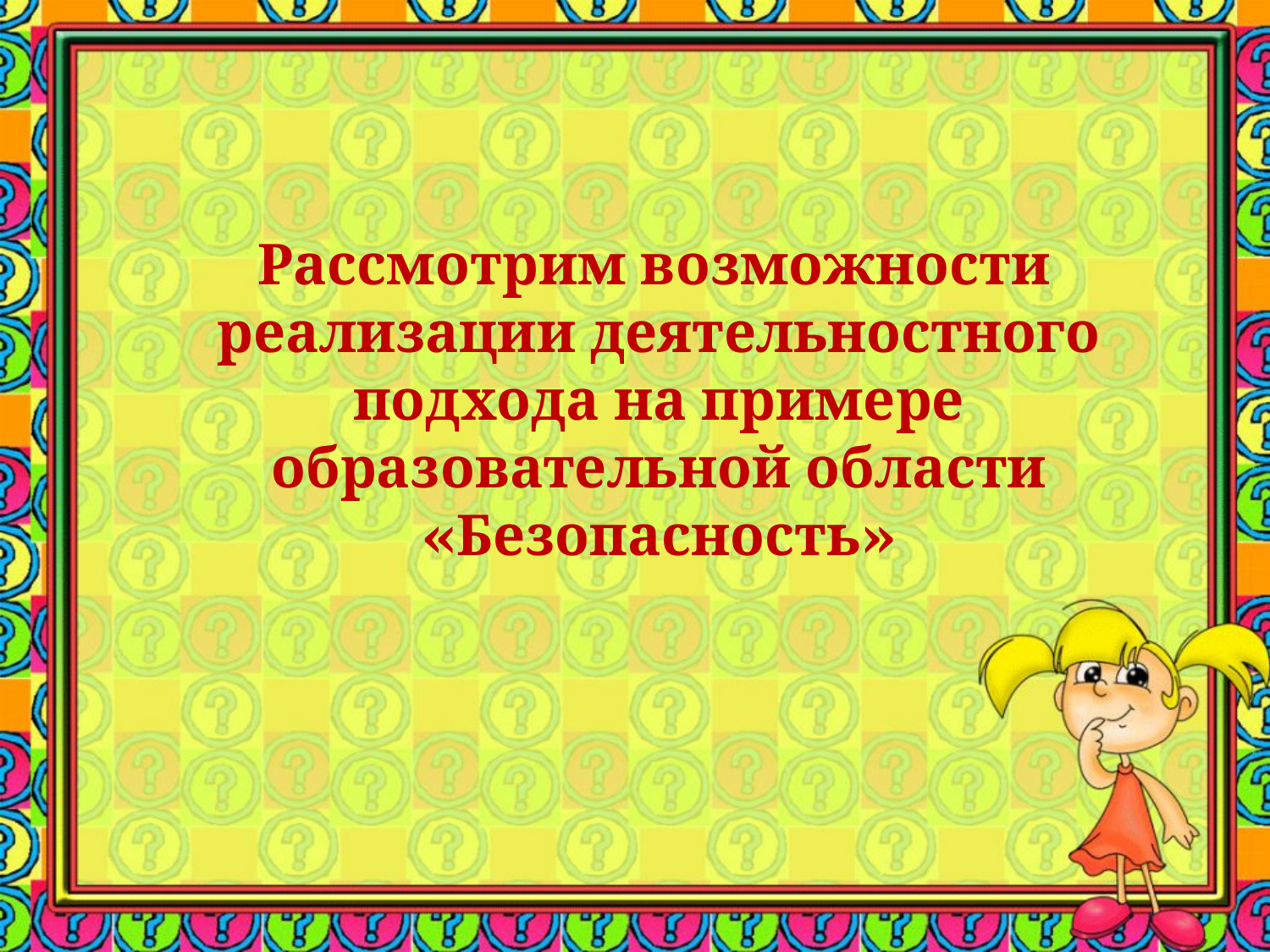

#
   Рассмотрим возможности реализации деятельностного подхода на примере образовательной области «Безопасность»